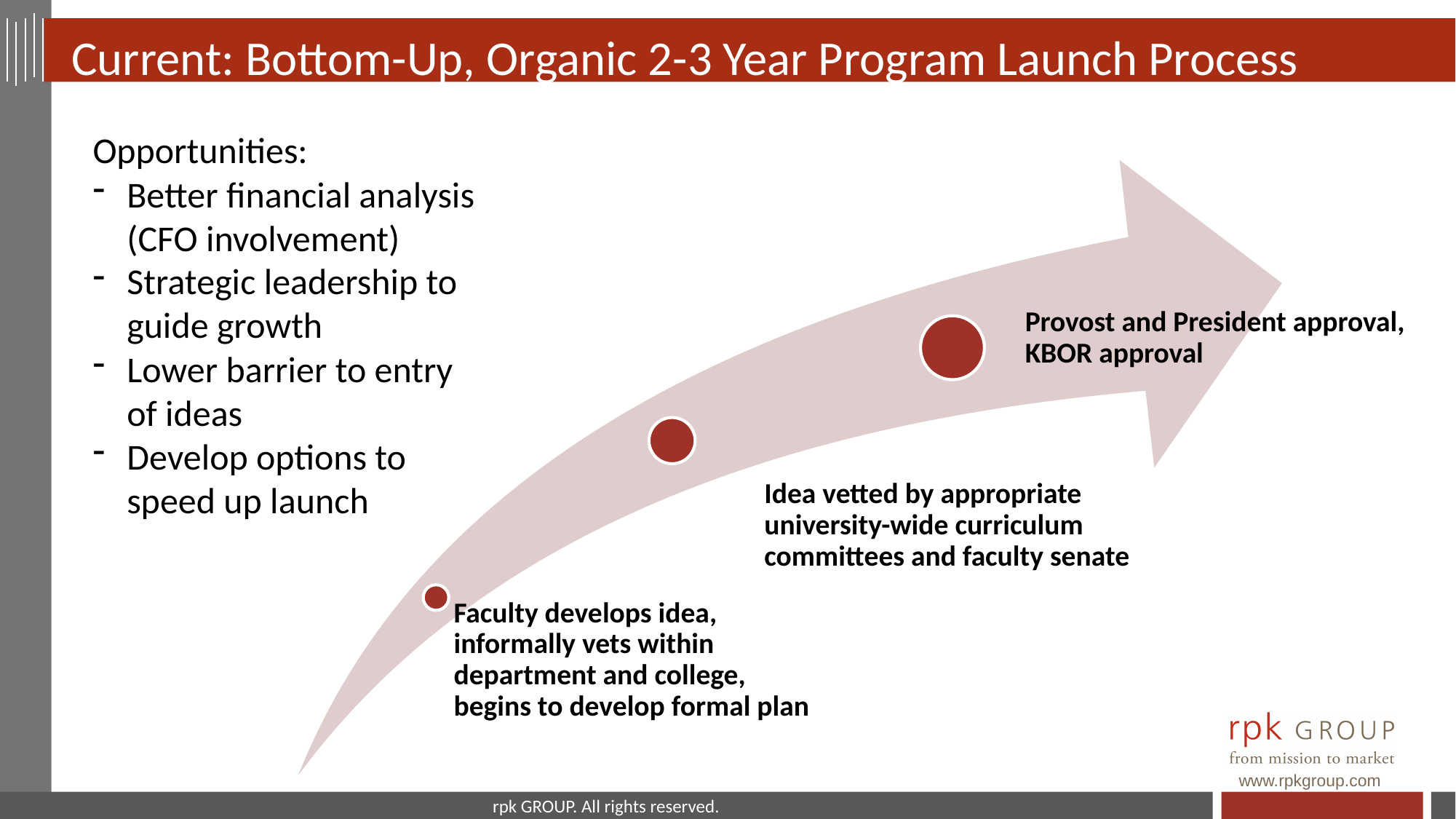

# Current: Bottom-Up, Organic 2-3 Year Program Launch Process
Opportunities:
Better financial analysis (CFO involvement)
Strategic leadership to guide growth
Lower barrier to entry of ideas
Develop options to speed up launch

Faculty develops idea, informally vets within department and college, begins to develop formal plan
Idea vetted by appropriate university-wide curriculum committees and faculty senate
Provost and President approval, KBOR approval